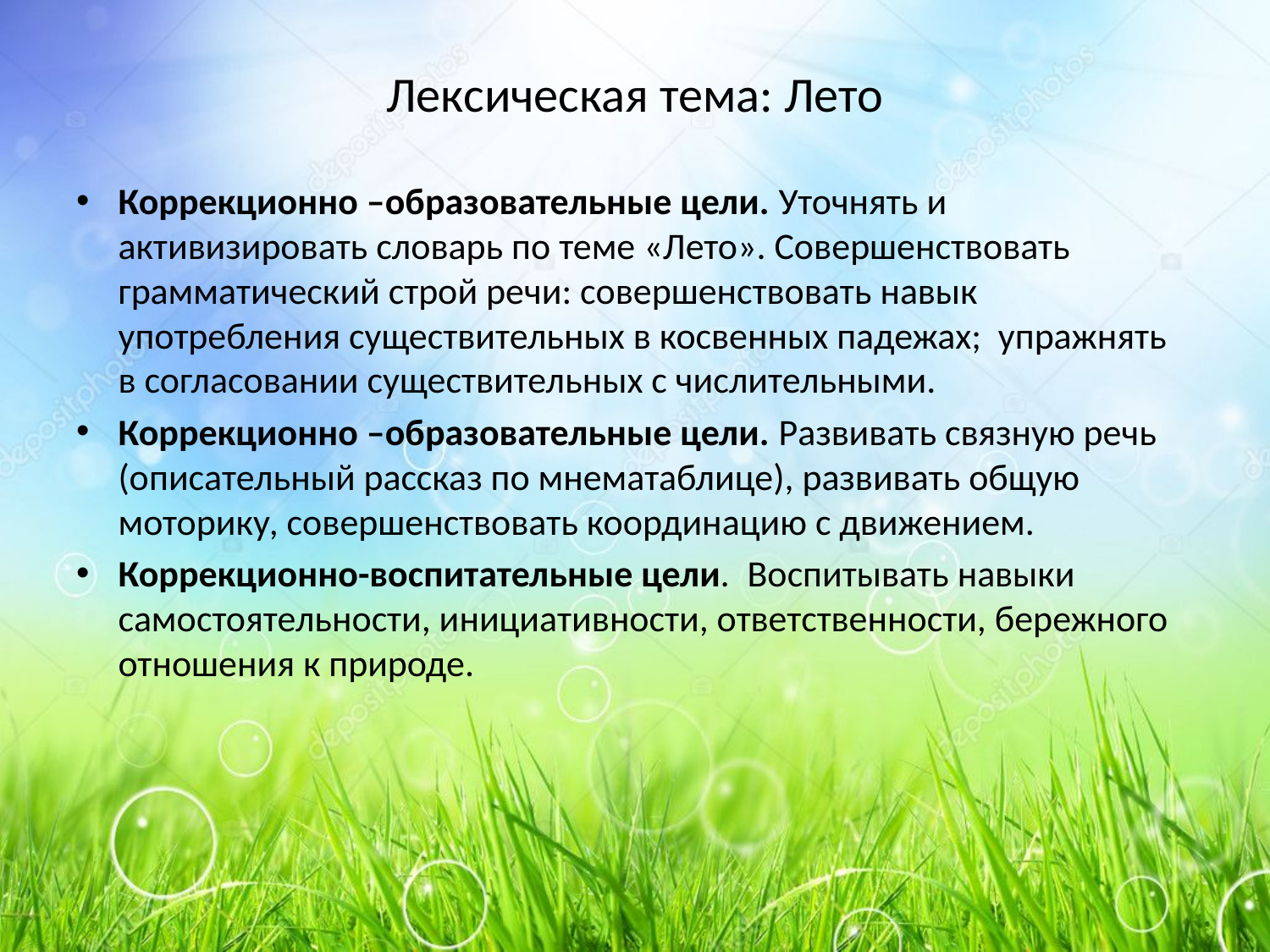

# Лексическая тема: Лето

Коррекционно –образовательные цели. Уточнять и активизировать словарь по теме «Лето». Совершенствовать грамматический строй речи: совершенствовать навык употребления существительных в косвенных падежах;  упражнять в согласовании существительных с числительными.
Коррекционно –образовательные цели. Развивать связную речь (описательный рассказ по мнематаблице), развивать общую моторику, совершенствовать координацию с движением.
Коррекционно-воспитательные цели.  Воспитывать навыки самостоятельности, инициативности, ответственности, бережного отношения к природе.